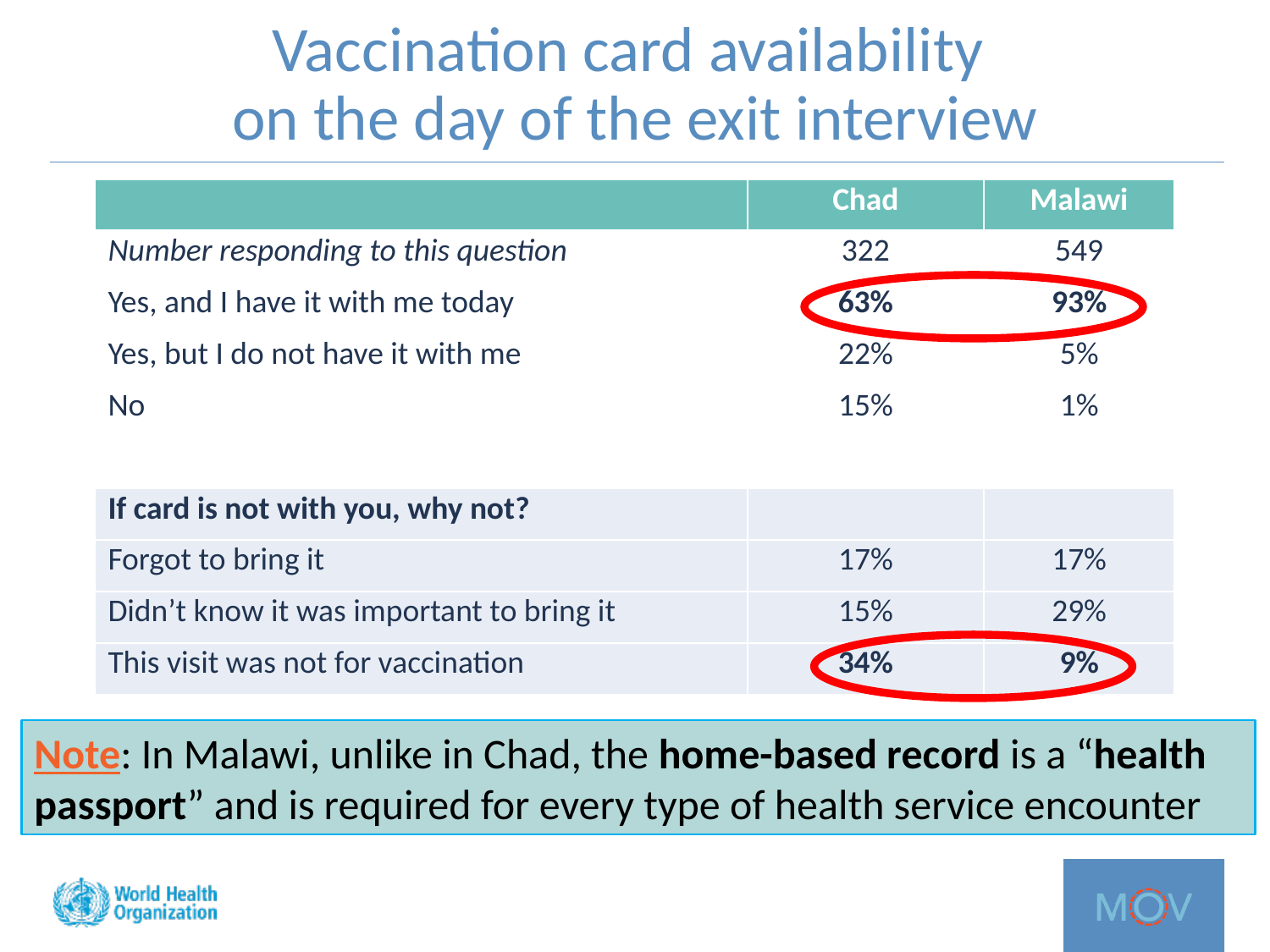

# Vaccination card availability on the day of the exit interview
|  | Chad | Malawi |
| --- | --- | --- |
| Number responding to this question | 322 | 549 |
| Yes, and I have it with me today | 63% | 93% |
| Yes, but I do not have it with me | 22% | 5% |
| No | 15% | 1% |
|  |  |  |
| If card is not with you, why not? |  |  |
| Forgot to bring it | 17% | 17% |
| Didn’t know it was important to bring it | 15% | 29% |
| This visit was not for vaccination | 34% | 9% |

Note: In Malawi, unlike in Chad, the home-based record is a “health passport” and is required for every type of health service encounter